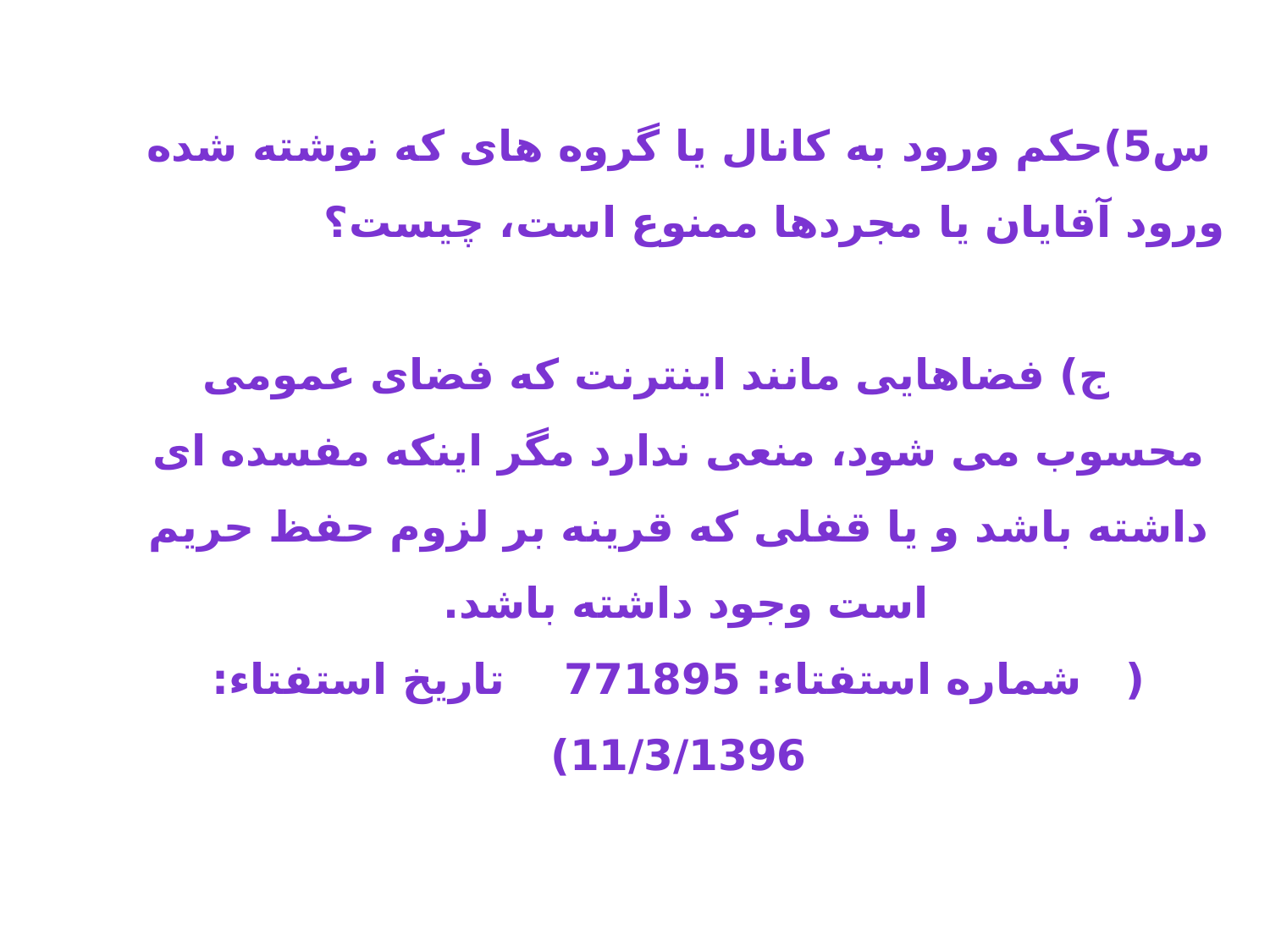

س5)حکم ورود به کانال یا گروه های که نوشته شده ورود آقایان یا مجردها ممنوع است، چیست؟
   ج) فضاهایی مانند اینترنت که فضای عمومی محسوب می شود، منعی ندارد مگر اینکه مفسده ای داشته باشد و یا قفلی که قرینه بر لزوم حفظ حریم است وجود داشته باشد.
(   شماره استفتاء: 771895    تاریخ استفتاء: 11/3/1396)